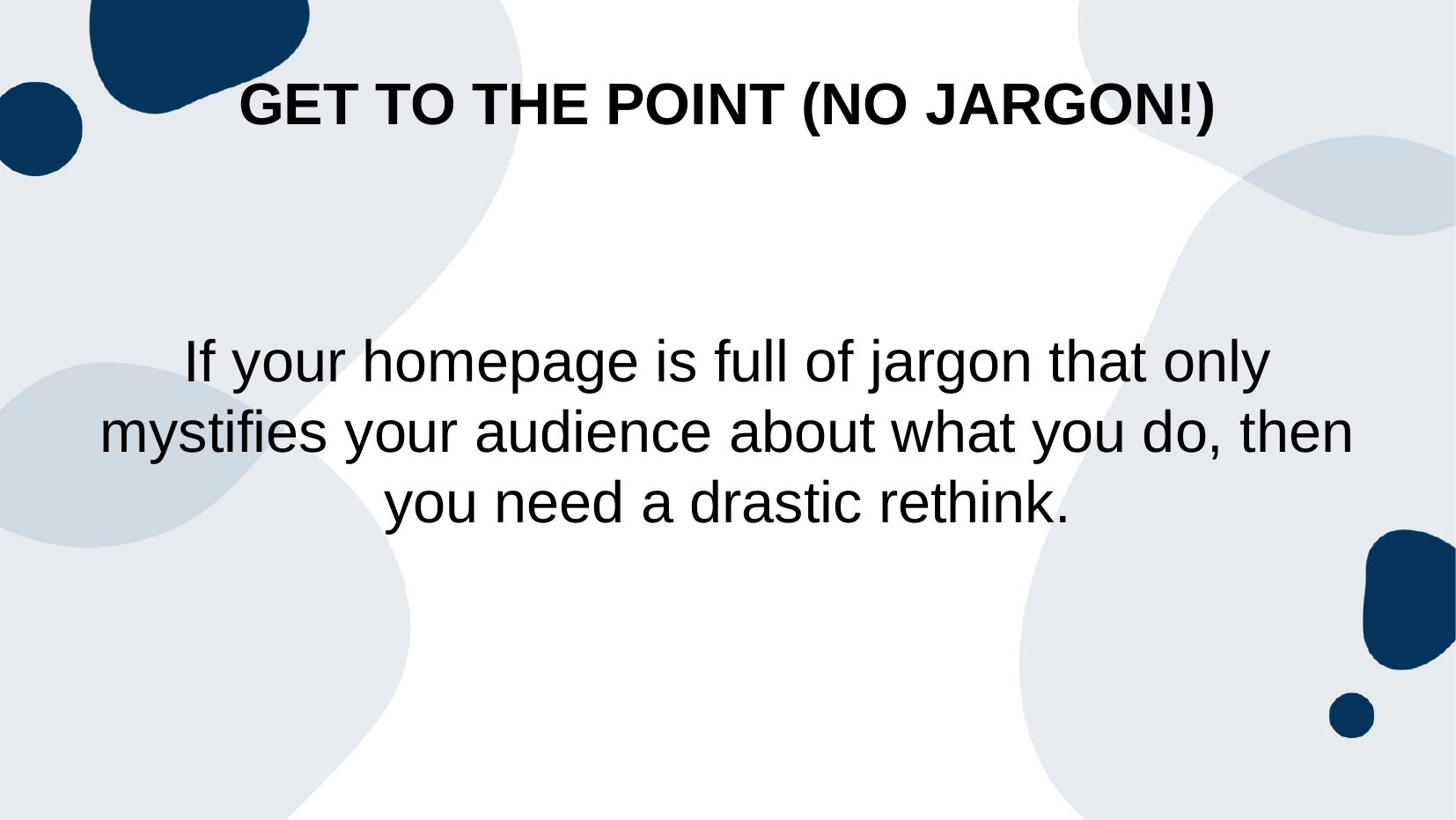

Get to the Point (No Jargon!)
If your homepage is full of jargon that only mystifies your audience about what you do, then you need a drastic rethink.